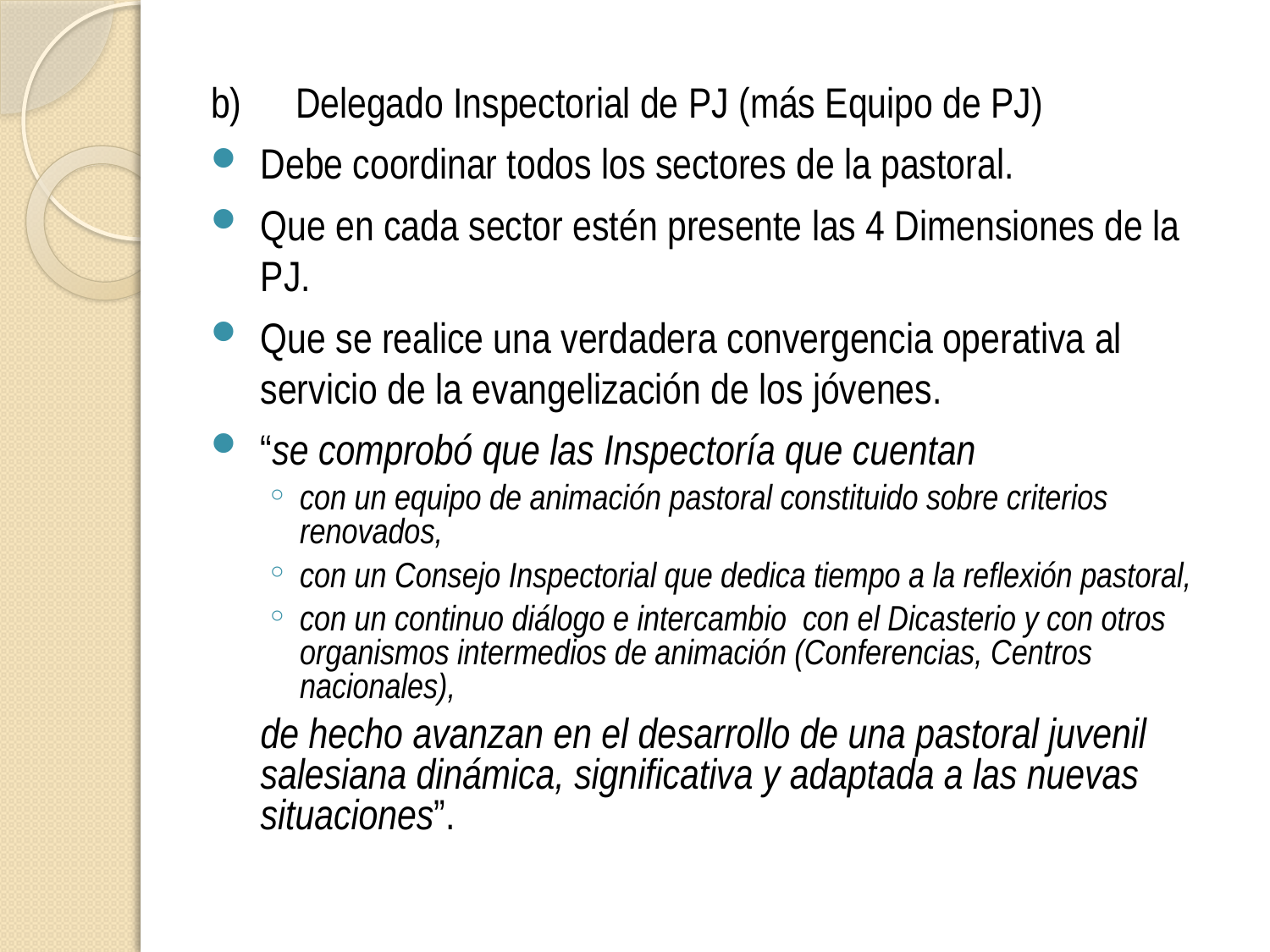

b)	Delegado Inspectorial de PJ (más Equipo de PJ)
Debe coordinar todos los sectores de la pastoral.
Que en cada sector estén presente las 4 Dimensiones de la PJ.
Que se realice una verdadera convergencia operativa al servicio de la evangelización de los jóvenes.
“se comprobó que las Inspectoría que cuentan
con un equipo de animación pastoral constituido sobre criterios renovados,
con un Consejo Inspectorial que dedica tiempo a la reflexión pastoral,
con un continuo diálogo e intercambio  con el Dicasterio y con otros organismos intermedios de animación (Conferencias, Centros nacionales),
de hecho avanzan en el desarrollo de una pastoral juvenil salesiana dinámica, significativa y adaptada a las nuevas situaciones”.